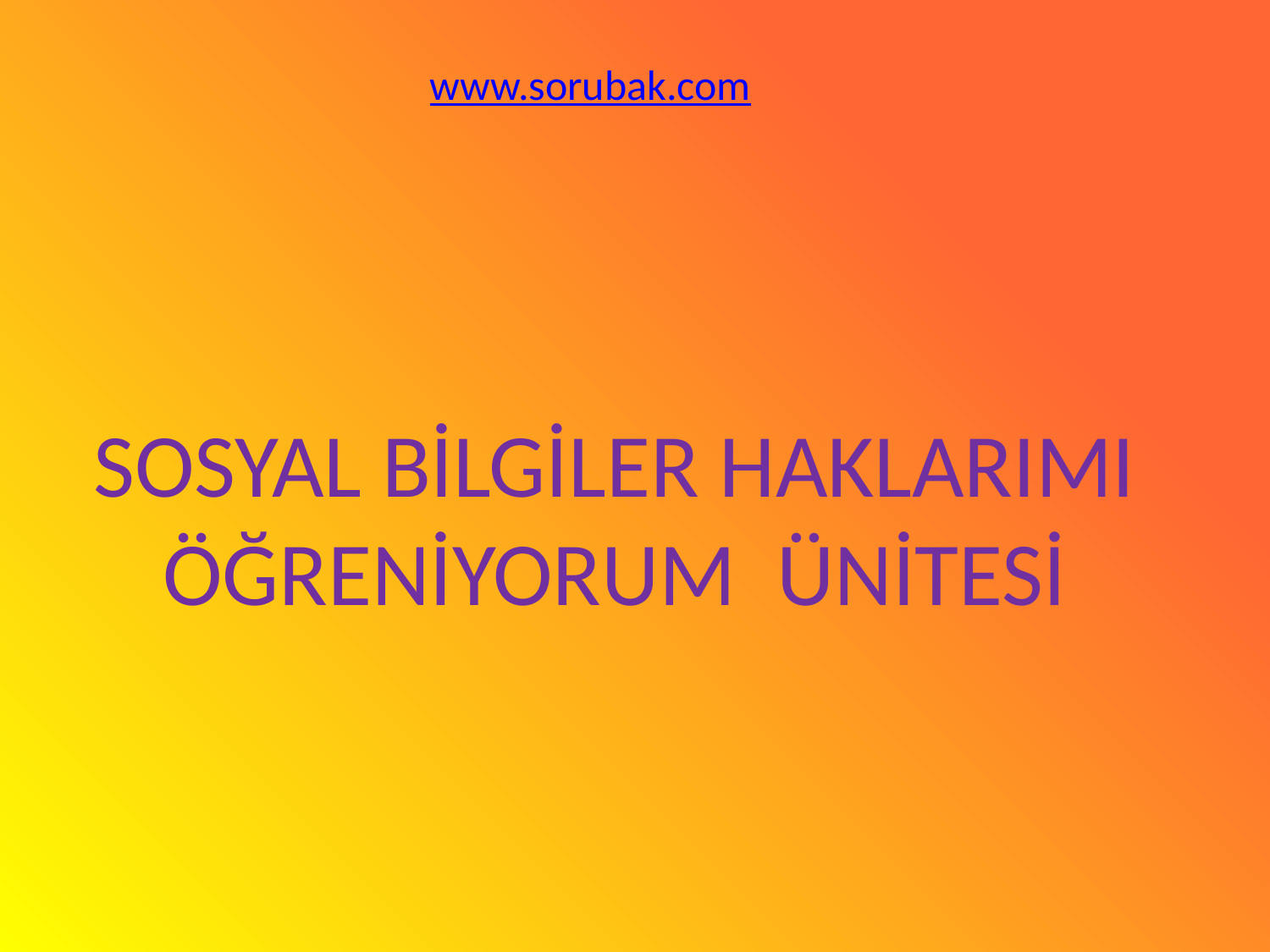

www.sorubak.com
# SOSYAL BİLGİLER HAKLARIMI ÖĞRENİYORUM  ÜNİTESİ